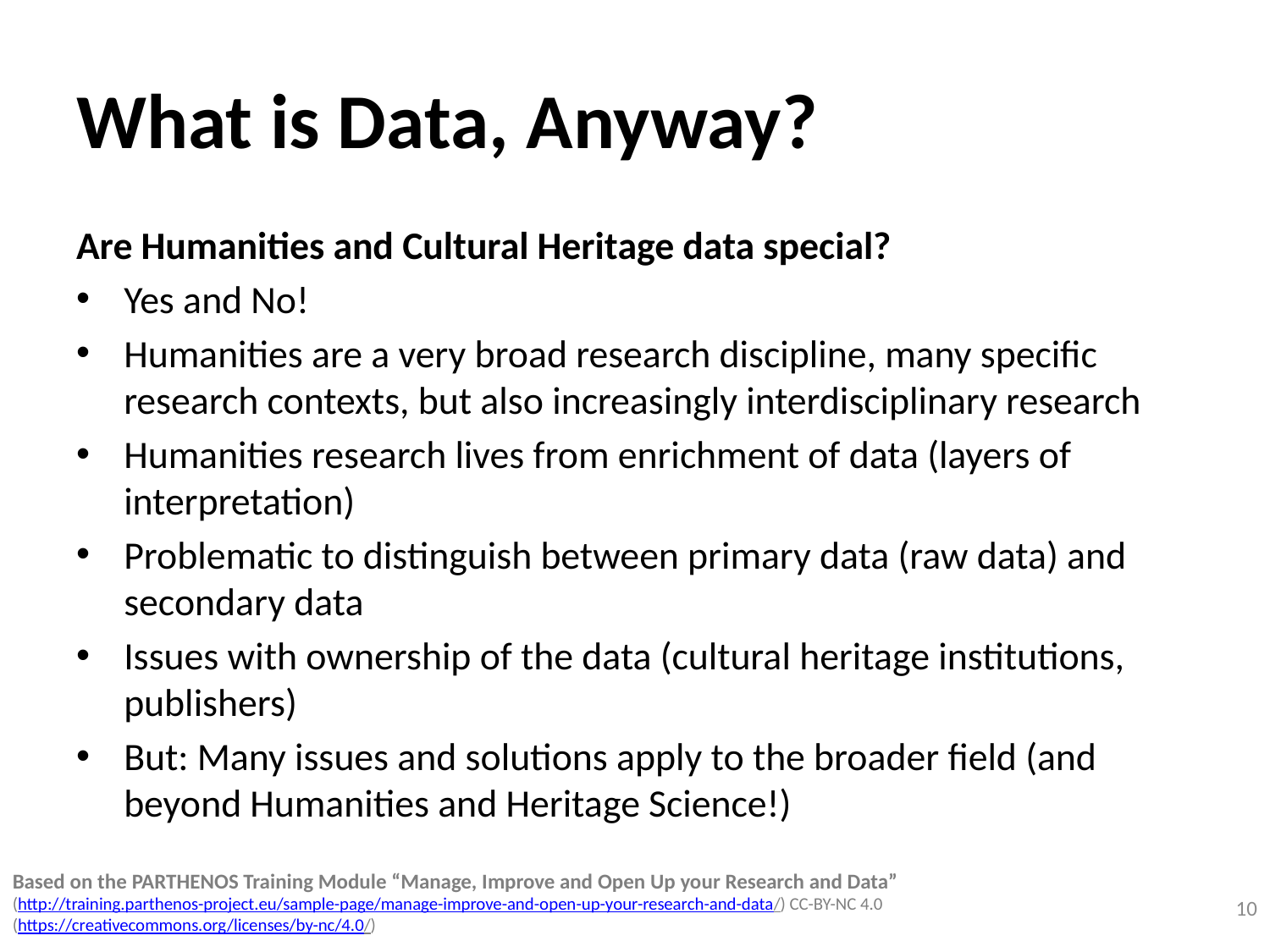

# What is Data, Anyway?
Are Humanities and Cultural Heritage data special?
Yes and No!
Humanities are a very broad research discipline, many specific research contexts, but also increasingly interdisciplinary research
Humanities research lives from enrichment of data (layers of interpretation)
Problematic to distinguish between primary data (raw data) and secondary data
Issues with ownership of the data (cultural heritage institutions, publishers)
But: Many issues and solutions apply to the broader field (and beyond Humanities and Heritage Science!)
Based on the PARTHENOS Training Module “Manage, Improve and Open Up your Research and Data”
(http://training.parthenos-project.eu/sample-page/manage-improve-and-open-up-your-research-and-data/) CC-BY-NC 4.0
(https://creativecommons.org/licenses/by-nc/4.0/)
10